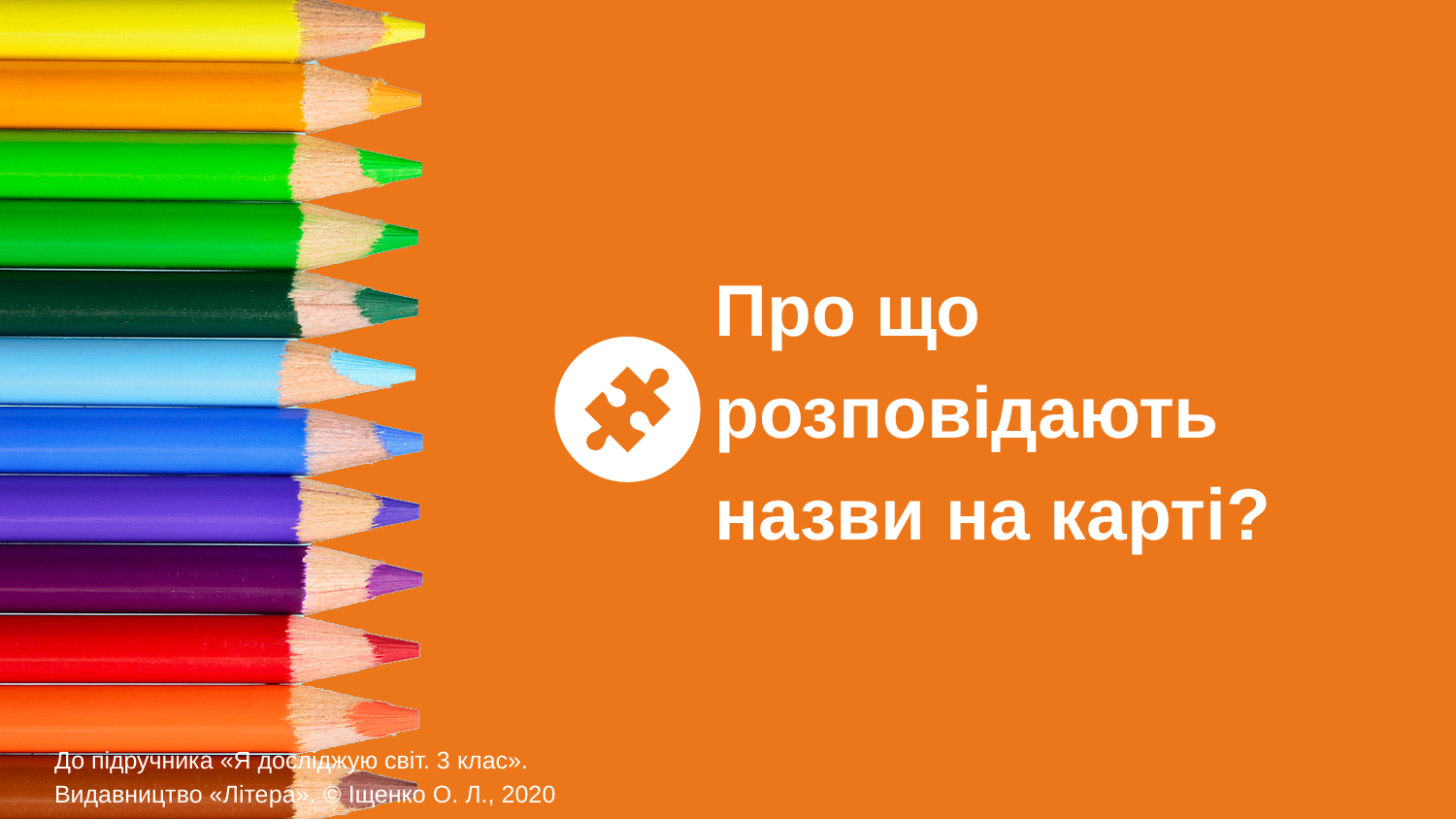

Про що
розповідають
назви на карті?
До підручника «Я досліджую світ. 3 клас».
Видавництво «Літера». © Іщенко О. Л., 2020